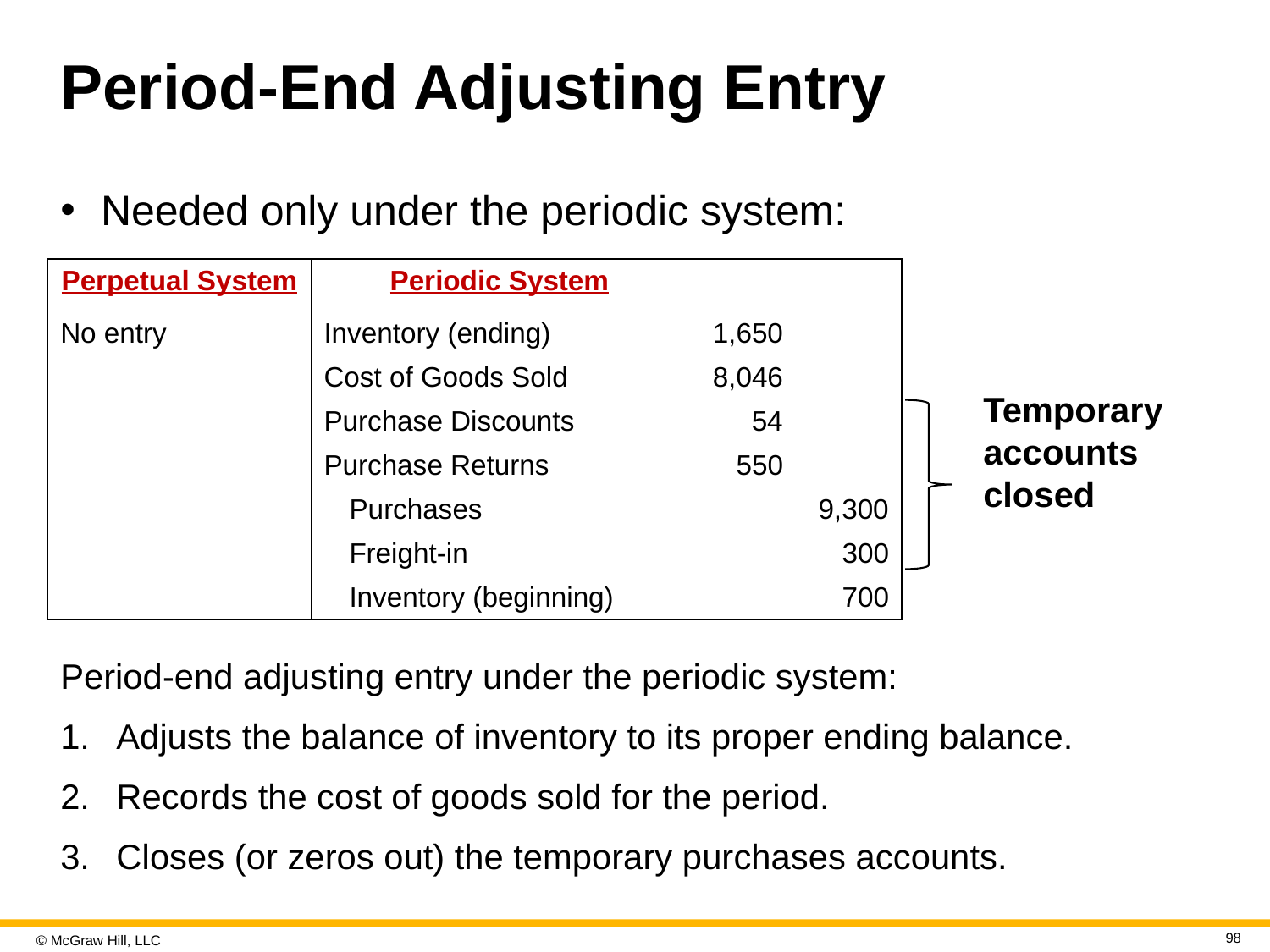

# Period-End Adjusting Entry
Needed only under the periodic system:
| Perpetual System | Periodic System |  |  |
| --- | --- | --- | --- |
| No entry | Inventory (ending) | 1,650 |  |
|  | Cost of Goods Sold | 8,046 |  |
|  | Purchase Discounts | 54 |  |
|  | Purchase Returns | 550 |  |
|  | Purchases |  | 9,300 |
|  | Freight-in |  | 300 |
|  | Inventory (beginning) |  | 700 |
Temporary accounts closed

Period-end adjusting entry under the periodic system:
Adjusts the balance of inventory to its proper ending balance.
Records the cost of goods sold for the period.
Closes (or zeros out) the temporary purchases accounts.
98